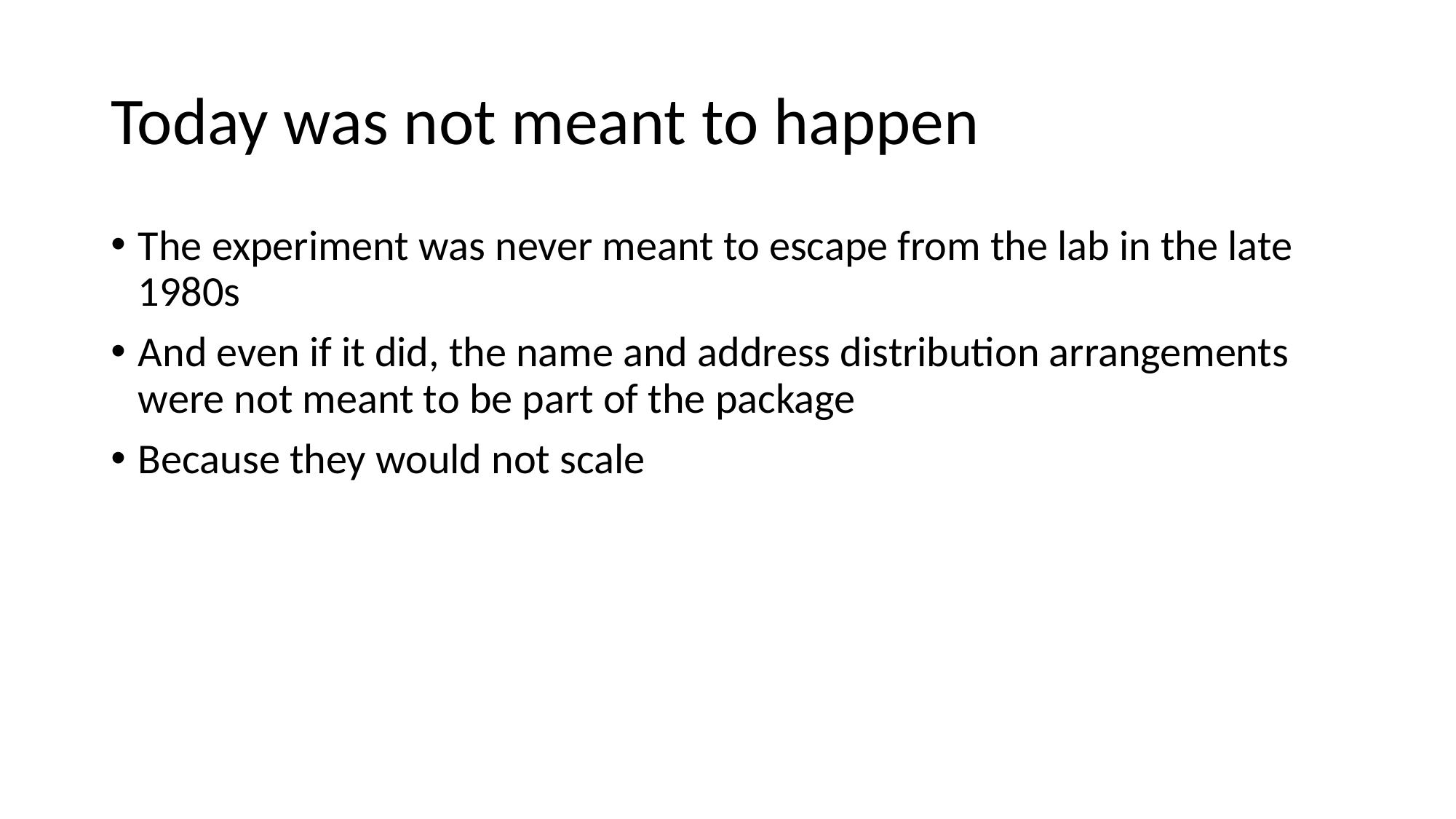

# Today was not meant to happen
The experiment was never meant to escape from the lab in the late 1980s
And even if it did, the name and address distribution arrangements were not meant to be part of the package
Because they would not scale